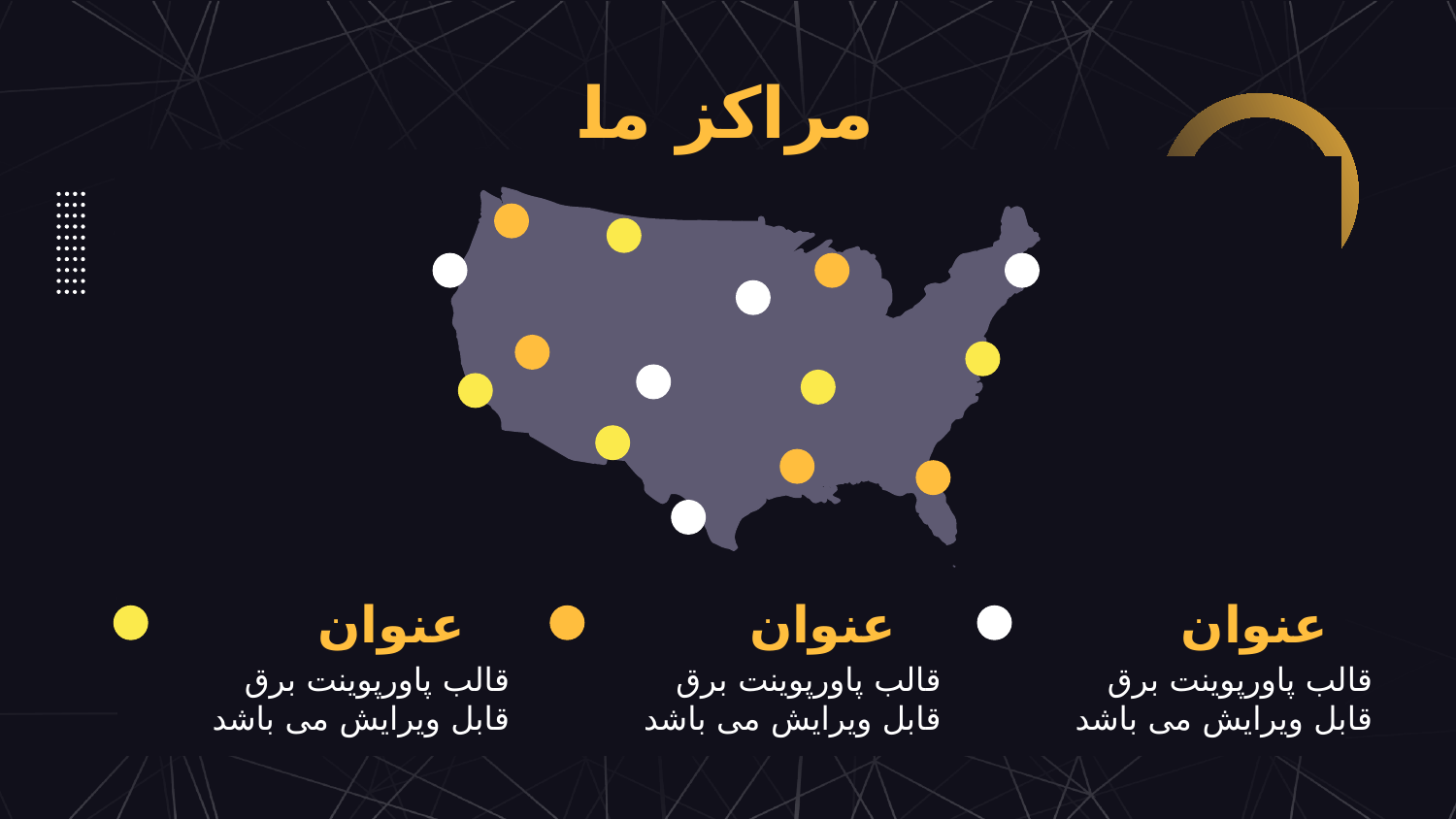

# مراکز ما

عنوان
عنوان
عنوان

قالب پاورپوینت برق قابل ویرایش می باشد
قالب پاورپوینت برق قابل ویرایش می باشد
قالب پاورپوینت برق قابل ویرایش می باشد